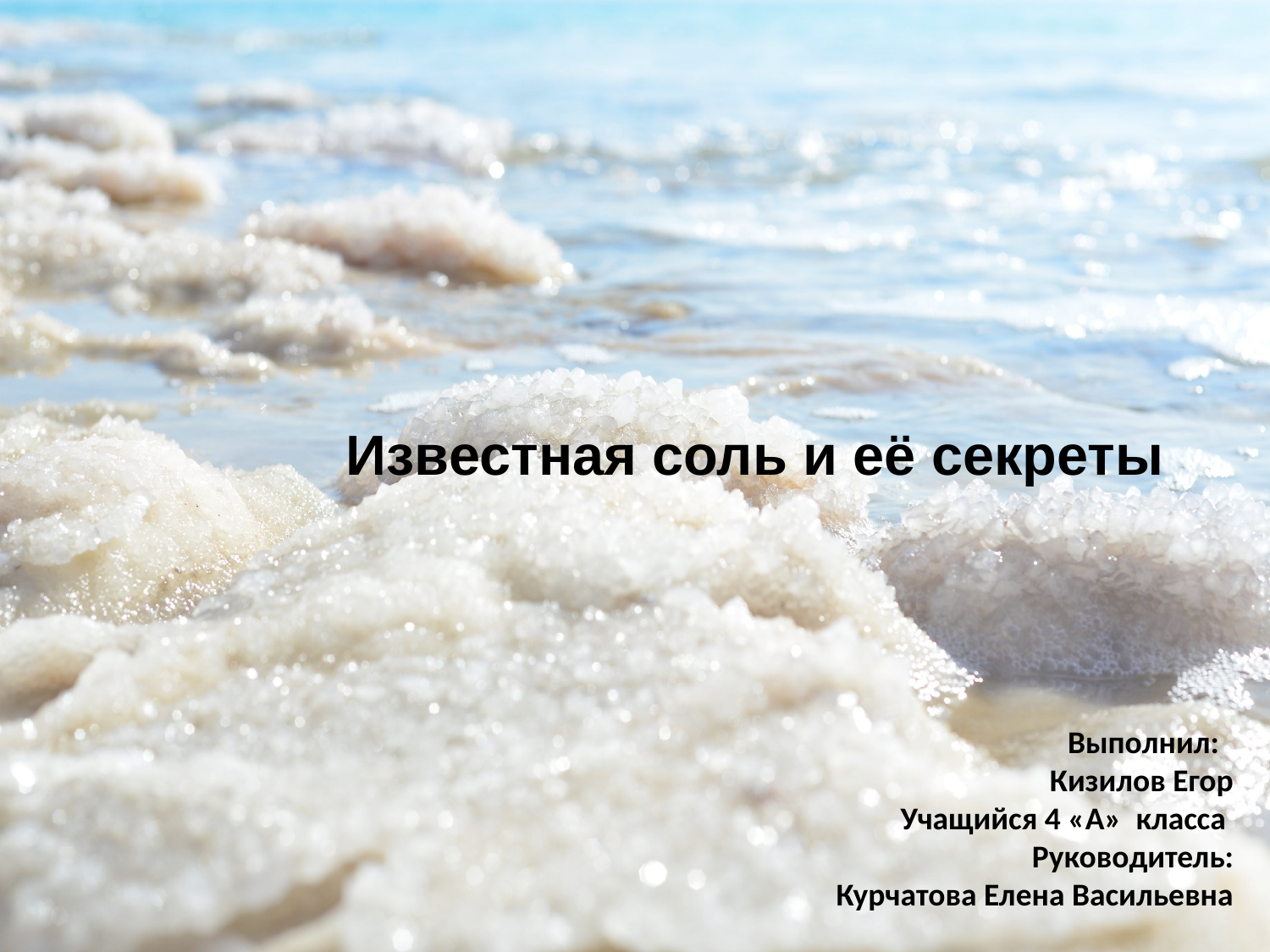

Известная соль и её секреты
Выполнил:
Кизилов Егор
Учащийся 4 «А»  класса
 Руководитель:
Курчатова Елена Васильевна